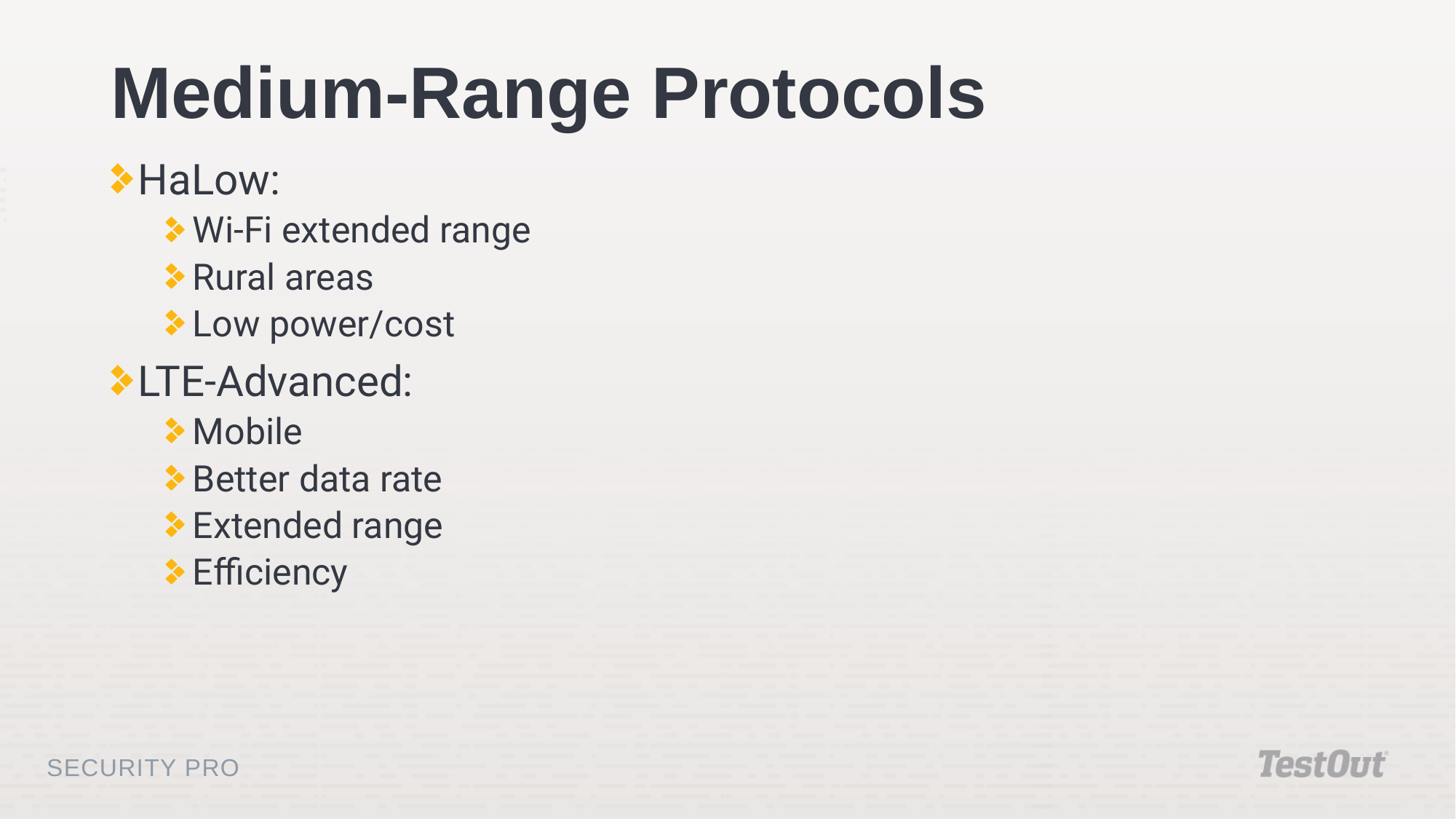

# Medium-Range Protocols
HaLow:
Wi-Fi extended range
Rural areas
Low power/cost
LTE-Advanced:
Mobile
Better data rate
Extended range
Efficiency
Security Pro